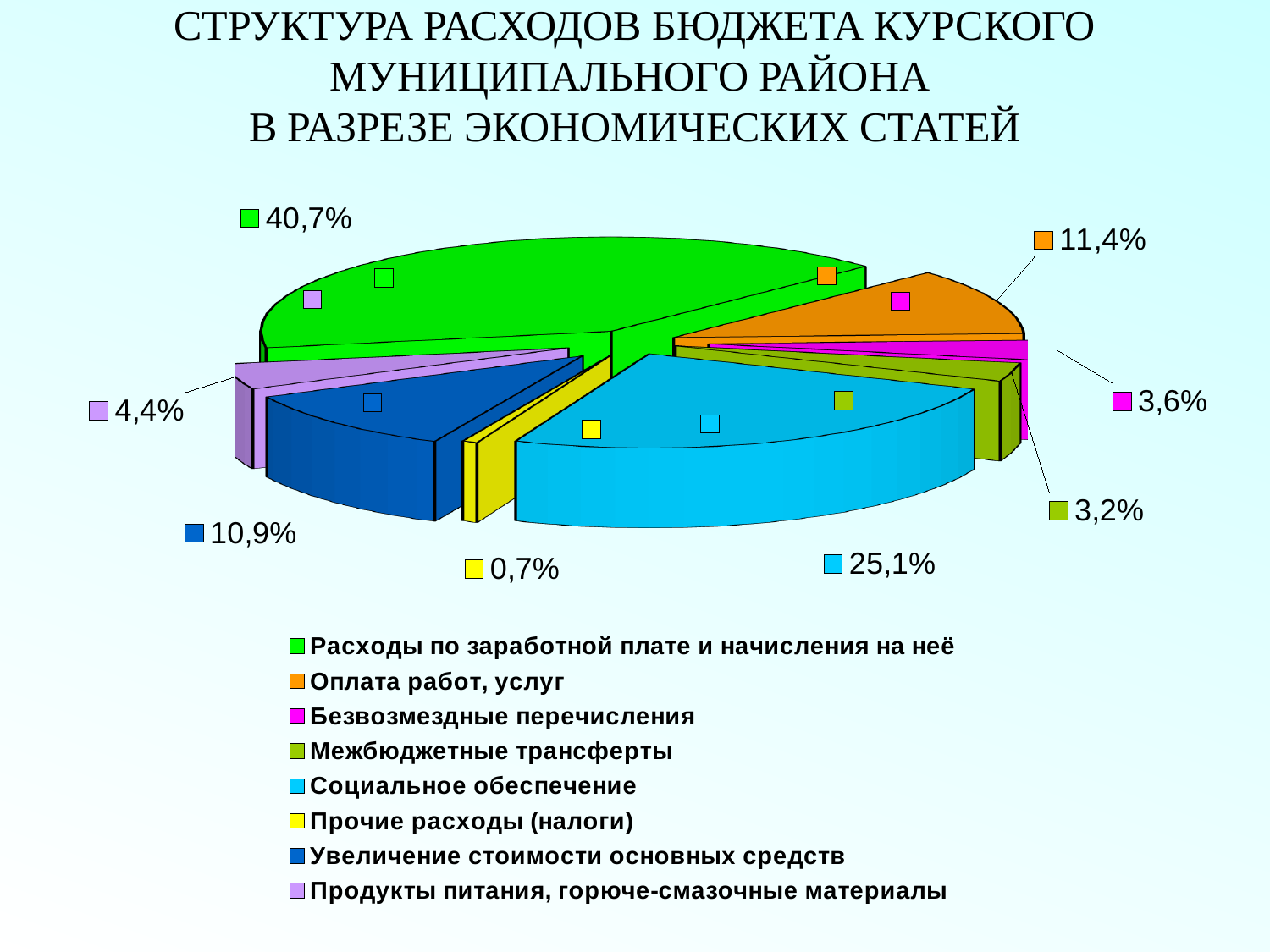

СТРУКТУРА РАСХОДОВ БЮДЖЕТА КУРСКОГО МУНИЦИПАЛЬНОГО РАЙОНА
В РАЗРЕЗЕ ЭКОНОМИЧЕСКИХ СТАТЕЙ

[unsupported chart]